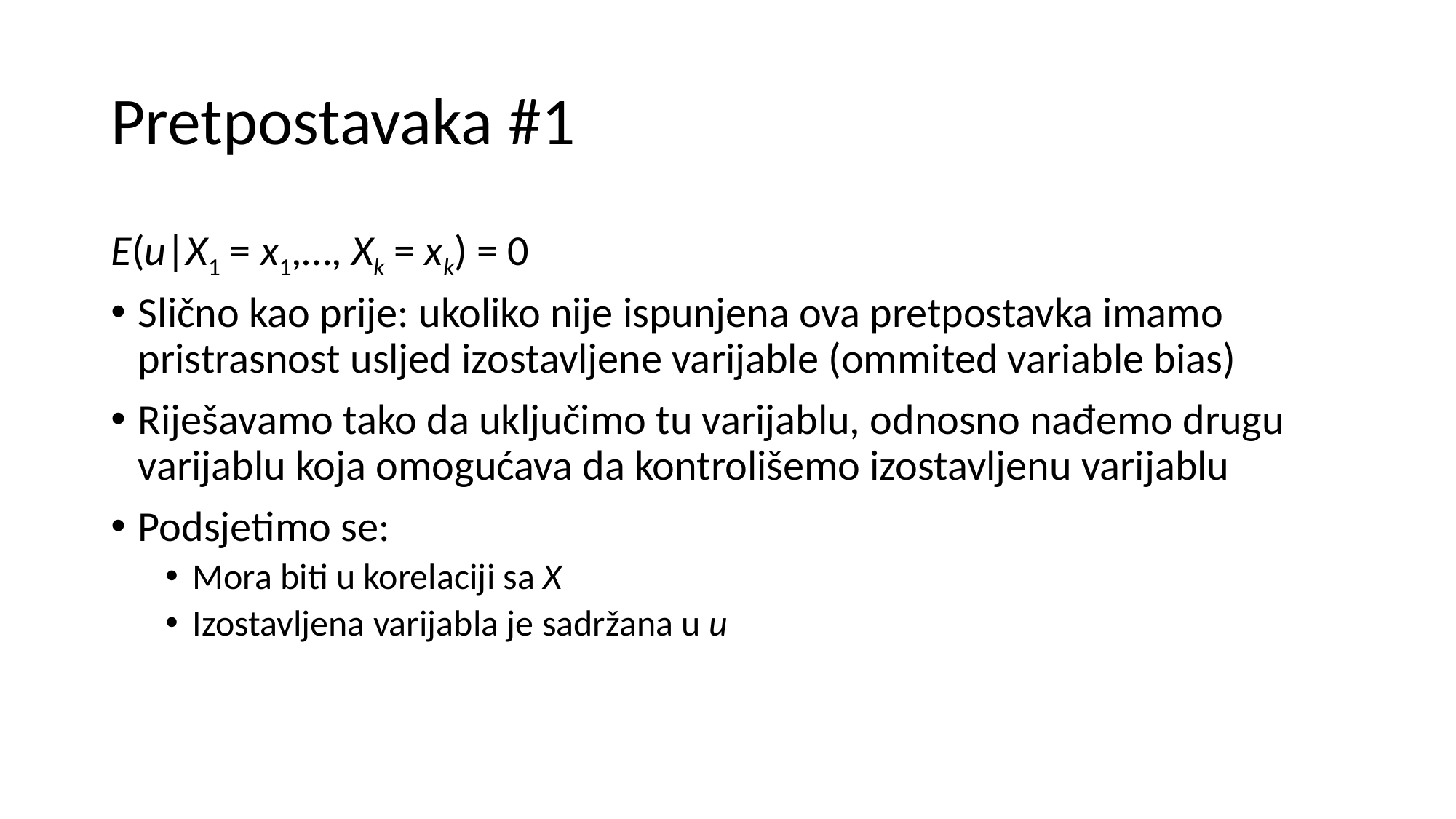

# Pretpostavaka #1
E(u|X1 = x1,…, Xk = xk) = 0
Slično kao prije: ukoliko nije ispunjena ova pretpostavka imamo pristrasnost usljed izostavljene varijable (ommited variable bias)
Riješavamo tako da uključimo tu varijablu, odnosno nađemo drugu varijablu koja omogućava da kontrolišemo izostavljenu varijablu
Podsjetimo se:
Mora biti u korelaciji sa X
Izostavljena varijabla je sadržana u u